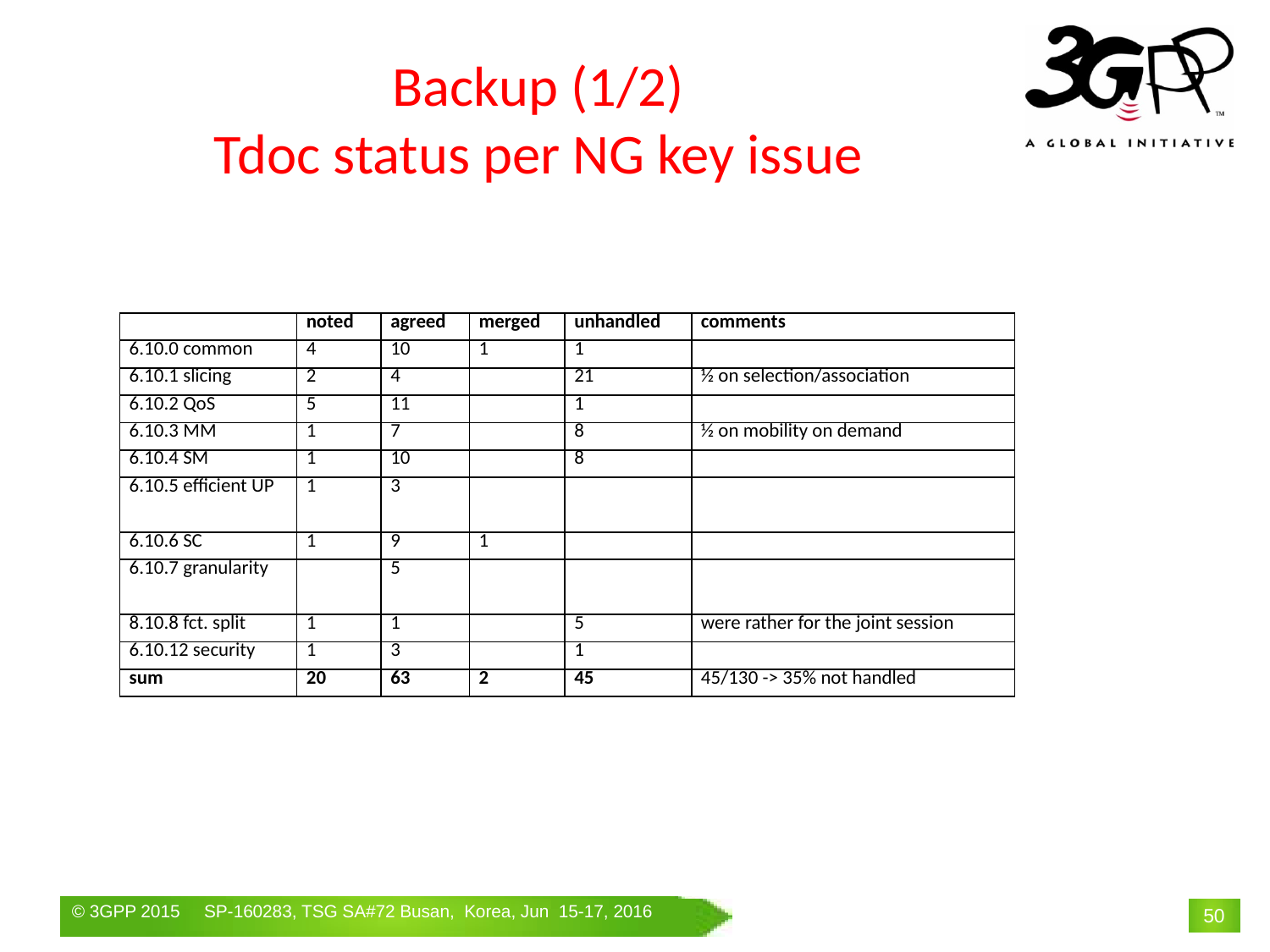

# Backup (1/2) Tdoc status per NG key issue
|  | noted | agreed | merged | unhandled | comments |
| --- | --- | --- | --- | --- | --- |
| 6.10.0 common | 4 | 10 | 1 | 1 |  |
| 6.10.1 slicing | 2 | 4 |  | 21 | ½ on selection/association |
| 6.10.2 QoS | 5 | 11 |  | 1 |  |
| 6.10.3 MM | 1 | 7 |  | 8 | ½ on mobility on demand |
| 6.10.4 SM | 1 | 10 |  | 8 |  |
| 6.10.5 efficient UP | 1 | 3 |  |  |  |
| 6.10.6 SC | 1 | 9 | 1 |  |  |
| 6.10.7 granularity |  | 5 |  |  |  |
| 8.10.8 fct. split | 1 | 1 |  | 5 | were rather for the joint session |
| 6.10.12 security | 1 | 3 |  | 1 |  |
| sum | 20 | 63 | 2 | 45 | 45/130 -> 35% not handled |